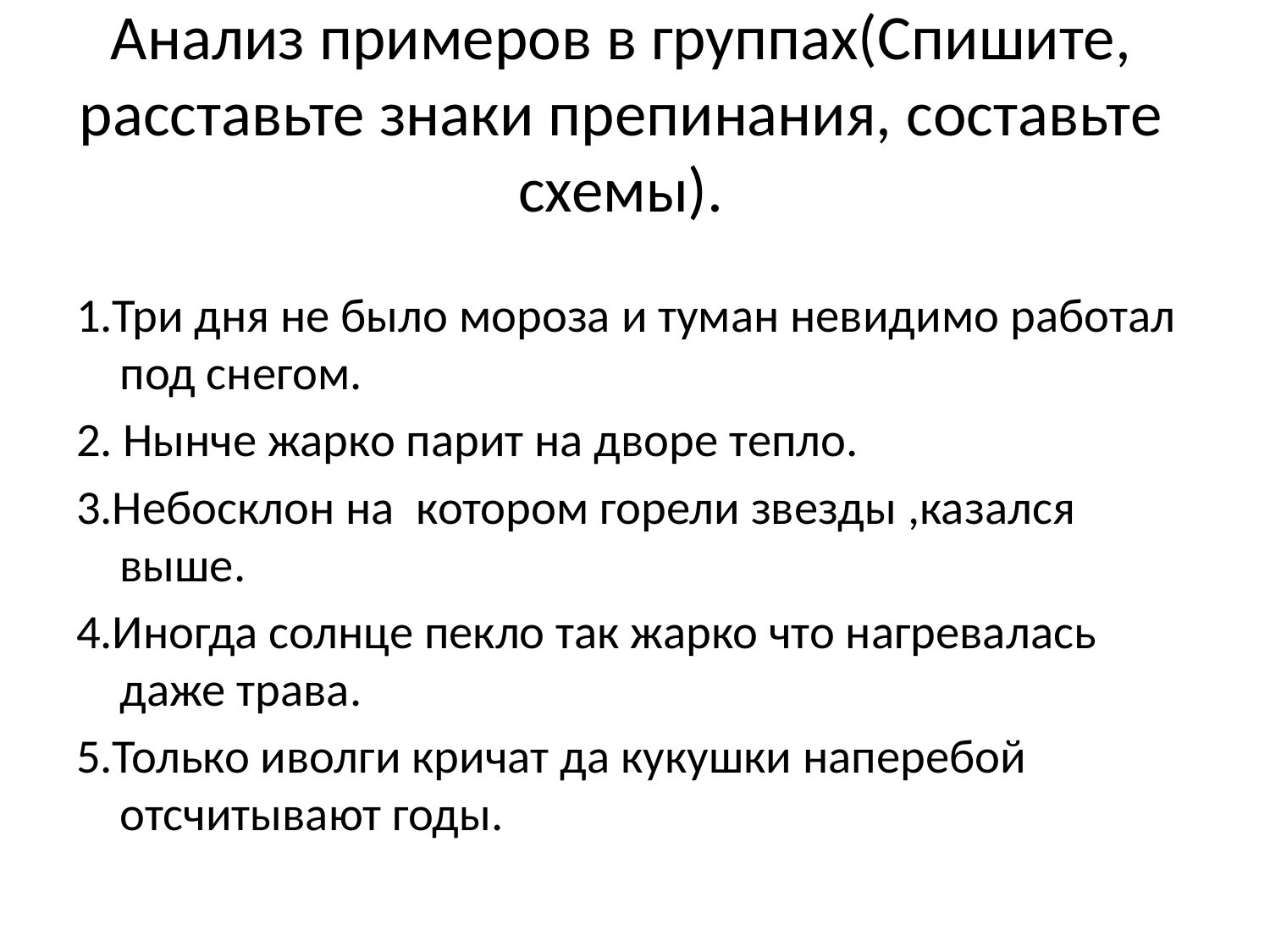

# Анализ примеров в группах(Спишите, расставьте знаки препинания, составьте схемы).
1.Три дня не было мороза и туман невидимо работал под снегом.
2. Нынче жарко парит на дворе тепло.
3.Небосклон на  котором горели звезды ,казался выше.
4.Иногда солнце пекло так жарко что нагревалась даже трава.
5.Только иволги кричат да кукушки наперебой отсчитывают годы.